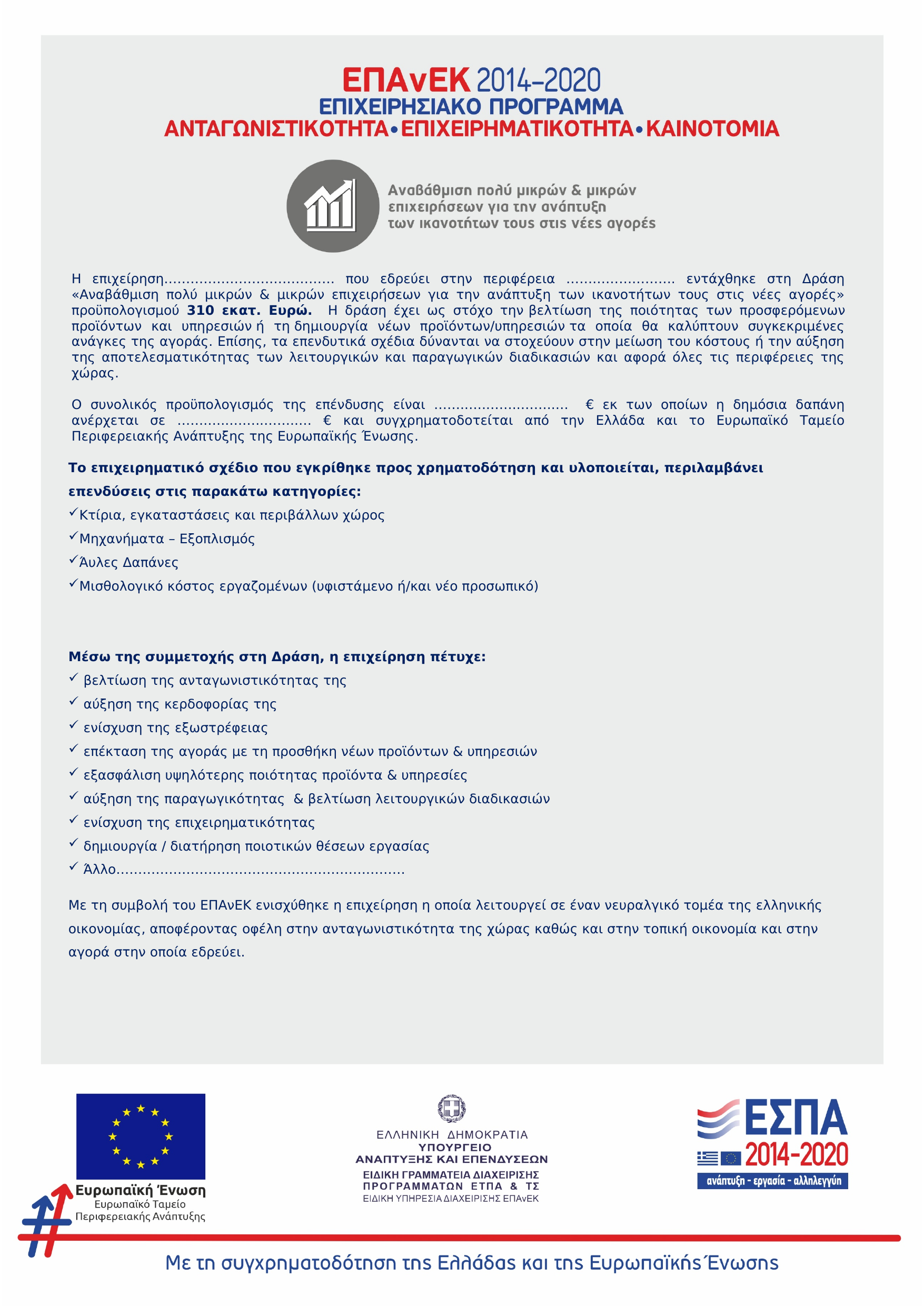

Η επιχείρηση………………………………… που εδρεύει στην περιφέρεια ……………………. εντάχθηκε στη Δράση «Αναβάθμιση πολύ μικρών & μικρών επιχειρήσεων για την ανάπτυξη των ικανοτήτων τους στις νέες αγορές» προϋπολογισμού 310 εκατ. Ευρώ.  Η δράση έχει ως στόχο την βελτίωση της ποιότητας των προσφερόμενων προϊόντων και υπηρεσιών ή τη δημιουργία νέων προϊόντων/υπηρεσιών τα οποία θα καλύπτουν συγκεκριμένες ανάγκες της αγοράς. Επίσης, τα επενδυτικά σχέδια δύνανται να στοχεύουν στην μείωση του κόστους ή την αύξηση της αποτελεσματικότητας των λειτουργικών και παραγωγικών διαδικασιών και αφορά όλες τις περιφέρειες της χώρας.

Ο συνολικός προϋπολογισμός της επένδυσης είναι …….…..……..……..…  € εκ των οποίων η δημόσια δαπάνη ανέρχεται σε …….…..……..……..… € και συγχρηματοδοτείται από την Ελλάδα και το Ευρωπαϊκό Ταμείο Περιφερειακής Ανάπτυξης της Ευρωπαϊκής Ένωσης.
Το επιχειρηματικό σχέδιο που εγκρίθηκε προς χρηματοδότηση και υλοποιείται, περιλαμβάνει επενδύσεις στις παρακάτω κατηγορίες:
Κτίρια, εγκαταστάσεις και περιβάλλων χώρος
Μηχανήματα – Εξοπλισμός
Άυλες Δαπάνες
Μισθολογικό κόστος εργαζομένων (υφιστάμενο ή/και νέο προσωπικό)

Μέσω της συμμετοχής στη Δράση, η επιχείρηση πέτυχε:
 βελτίωση της ανταγωνιστικότητας της
 αύξηση της κερδοφορίας της
 ενίσχυση της εξωστρέφειας
 επέκταση της αγοράς με τη προσθήκη νέων προϊόντων & υπηρεσιών
 εξασφάλιση υψηλότερης ποιότητας προϊόντα & υπηρεσίες
 αύξηση της παραγωγικότητας  & βελτίωση λειτουργικών διαδικασιών
 ενίσχυση της επιχειρηματικότητας
 δημιουργία / διατήρηση ποιοτικών θέσεων εργασίας
 Άλλο…………………………………………………………

Με τη συμβολή του ΕΠΑνΕΚ ενισχύθηκε η επιχείρηση η οποία λειτουργεί σε έναν νευραλγικό τομέα της ελληνικής οικονομίας, αποφέροντας οφέλη στην ανταγωνιστικότητα της χώρας καθώς και στην τοπική οικονομία και στην αγορά στην οποία εδρεύει.